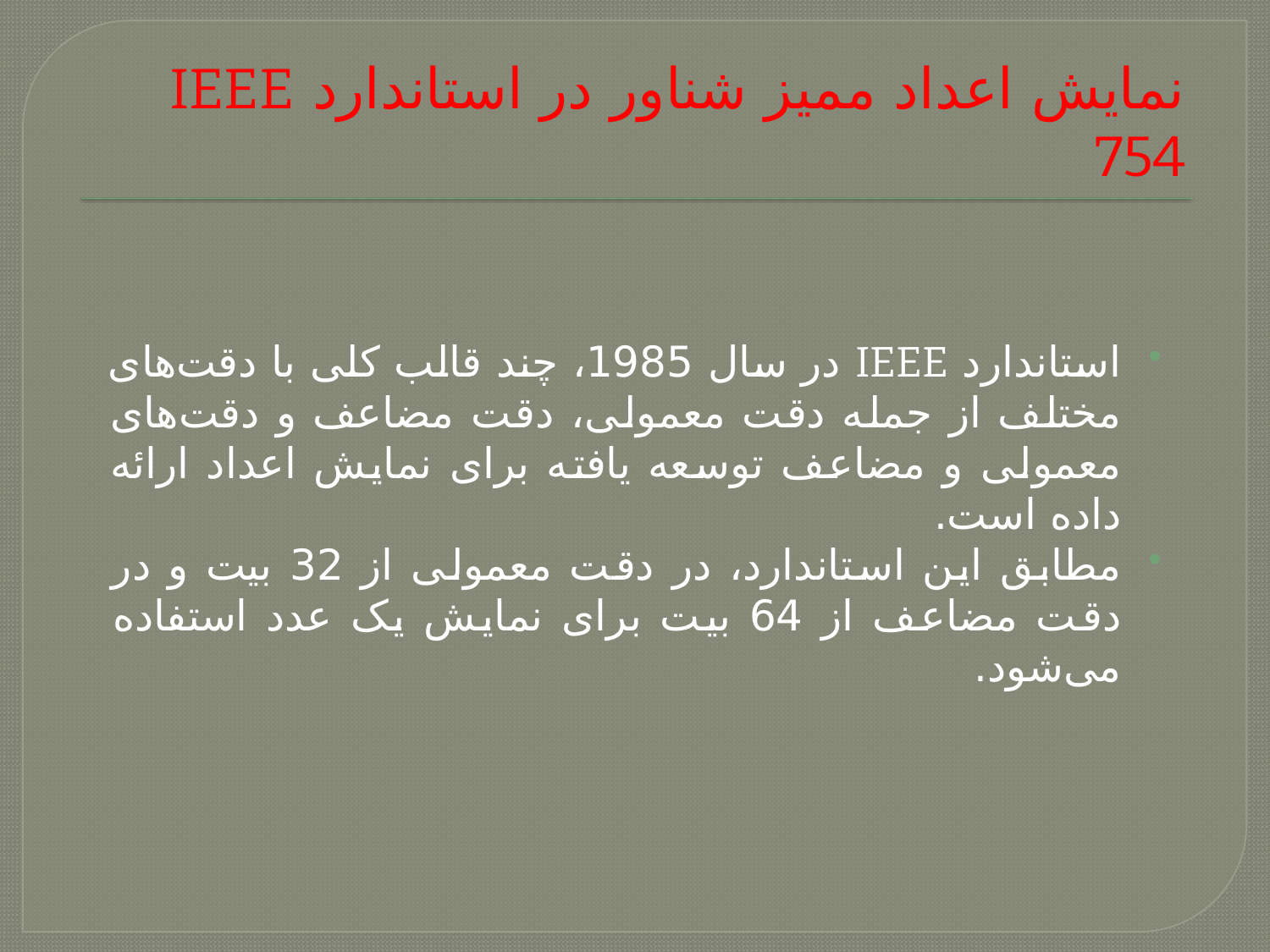

# نمایش اعداد ممیز شناور در استاندارد IEEE 754
استاندارد IEEE در سال 1985، چند قالب کلی با دقت‌های مختلف از جمله دقت معمولی، دقت مضاعف و دقت‌های معمولی و مضاعف توسعه یافته برای نمایش اعداد ارائه داده است.
مطابق این استاندارد، در دقت معمولی از 32 بیت و در دقت مضاعف از 64 بیت برای نمایش یک عدد استفاده می‌شود.